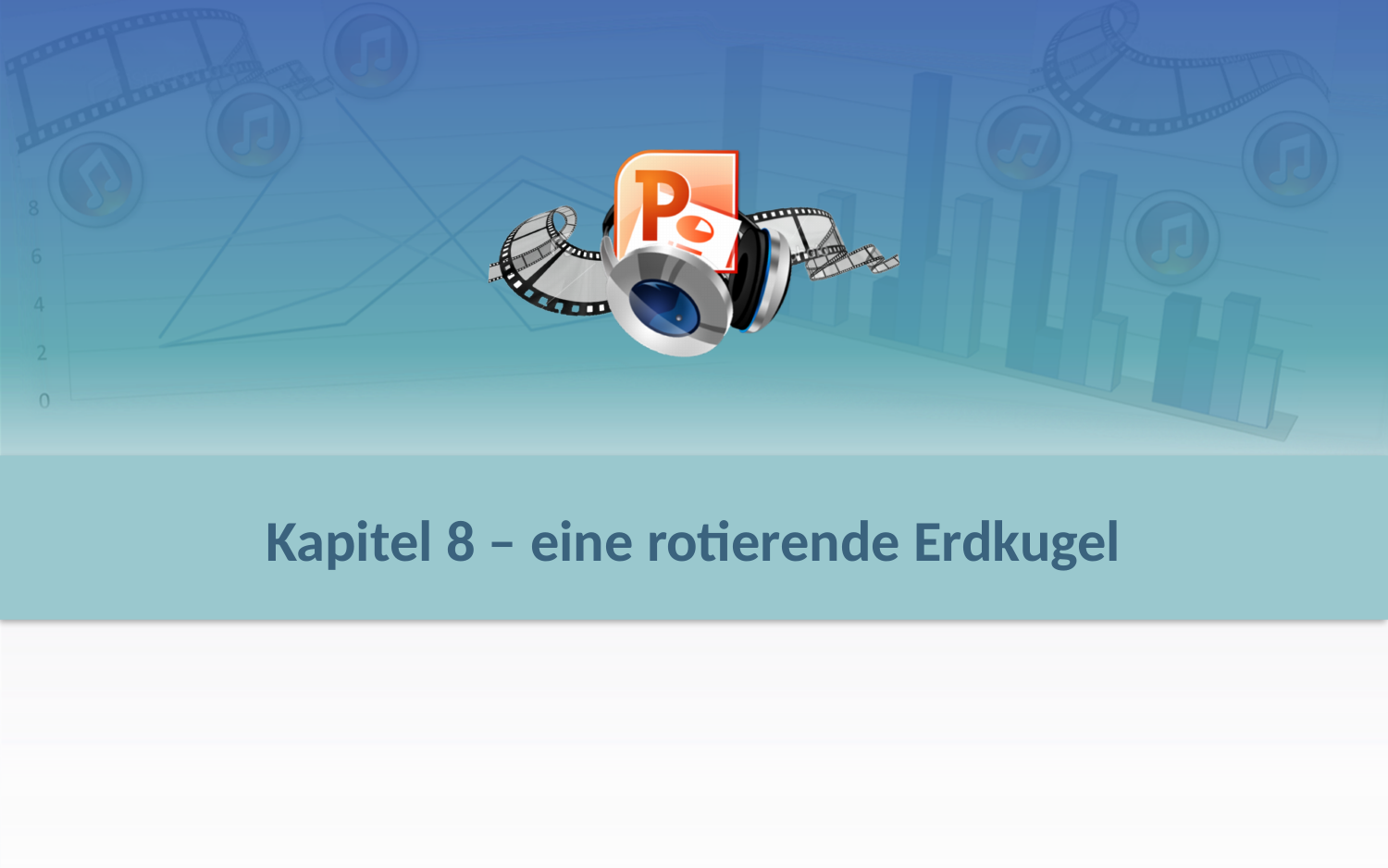

# Kapitel 8 – eine rotierende Erdkugel